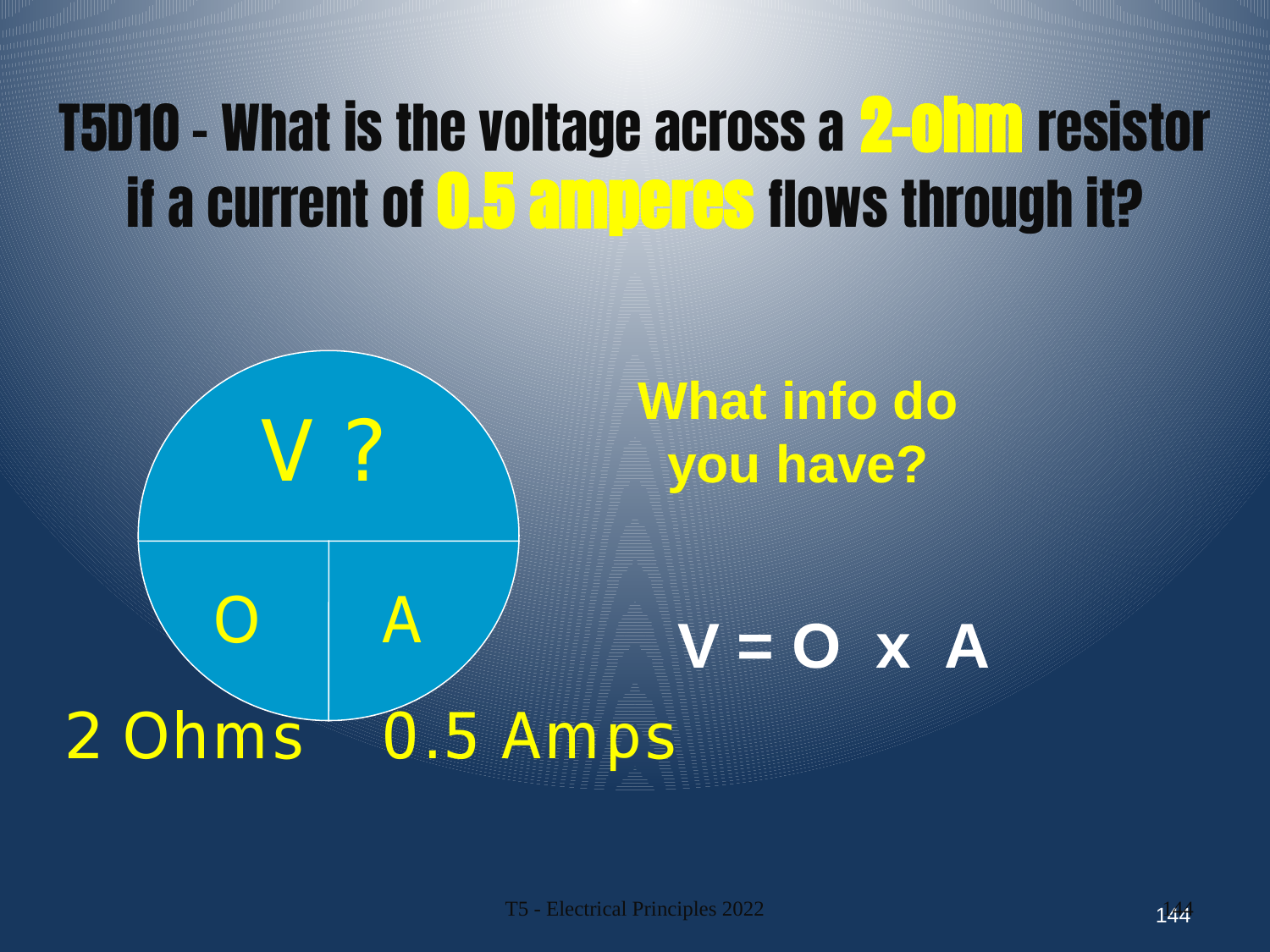

T5D10 - What is the voltage across a 2-ohm resistor if a current of 0.5 amperes flows through it?

V ?
        O
2 Ohms
A
0.5 Amps
What info do you have?
V = O  x  A
144
T5 - Electrical Principles 2022
144